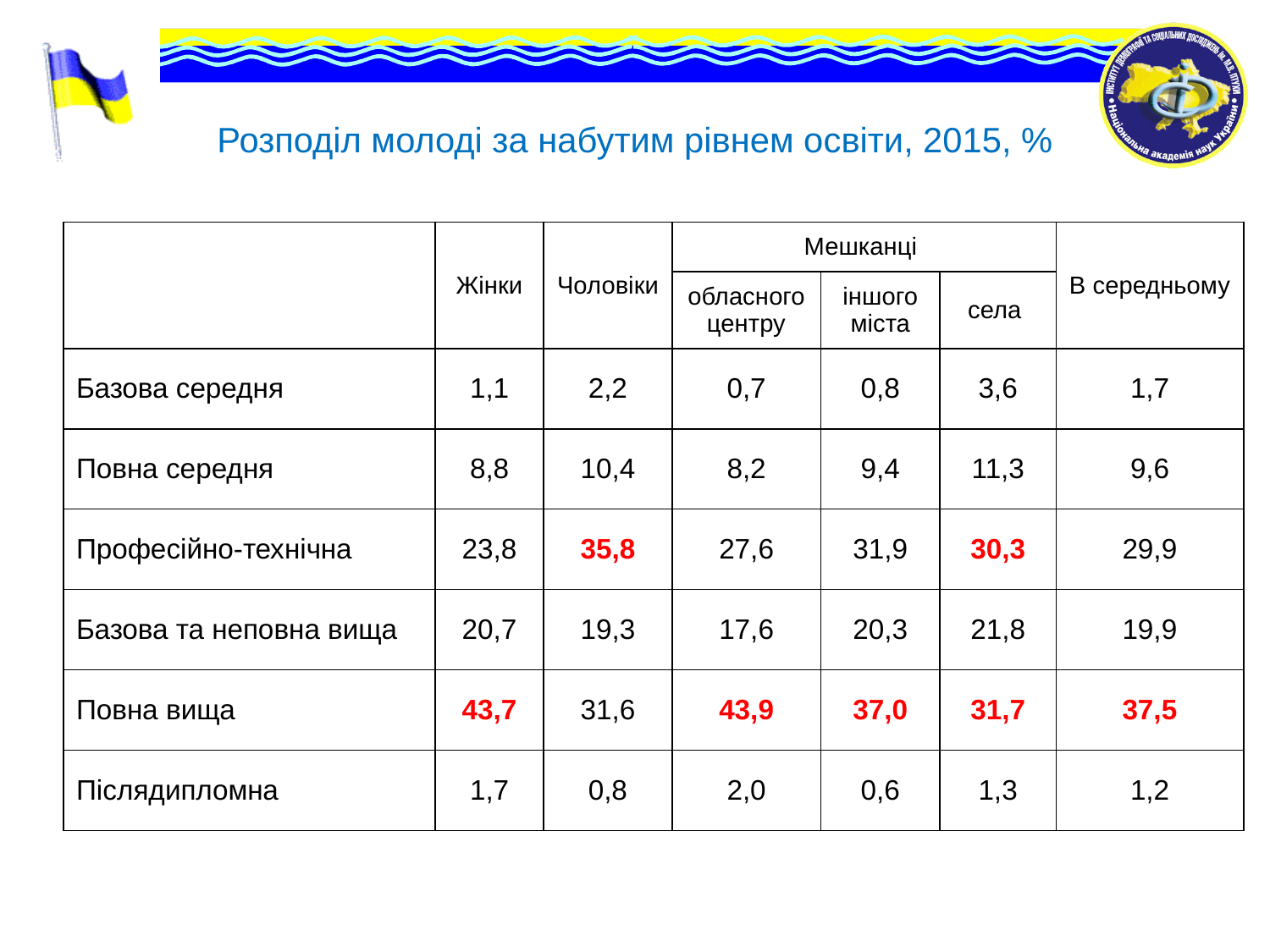

# Розподіл молоді за набутим рівнем освіти, 2015, %
|  | Жінки | Чоловіки | Мешканці |  |  | В середньому |
| --- | --- | --- | --- | --- | --- | --- |
|  |  |  | обласного центру | іншого міста | села |  |
| Базова середня | 1,1 | 2,2 | 0,7 | 0,8 | 3,6 | 1,7 |
| Повна середня | 8,8 | 10,4 | 8,2 | 9,4 | 11,3 | 9,6 |
| Професійно-технічна | 23,8 | 35,8 | 27,6 | 31,9 | 30,3 | 29,9 |
| Базова та неповна вища | 20,7 | 19,3 | 17,6 | 20,3 | 21,8 | 19,9 |
| Повна вища | 43,7 | 31,6 | 43,9 | 37,0 | 31,7 | 37,5 |
| Післядипломна | 1,7 | 0,8 | 2,0 | 0,6 | 1,3 | 1,2 |